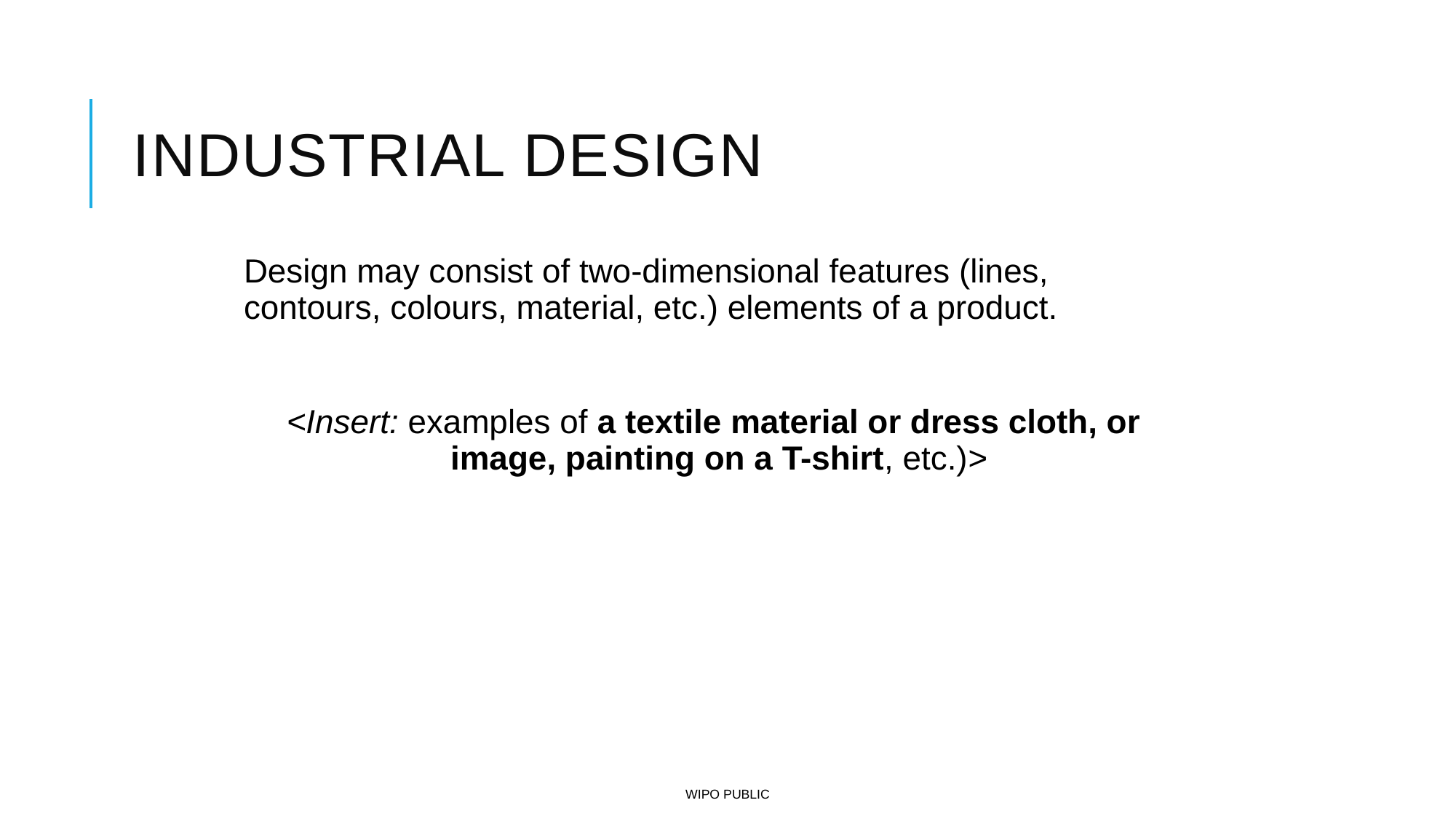

# Industrial design
Design may consist of two-dimensional features (lines, contours, colours, material, etc.) elements of a product.

<Insert: examples of a textile material or dress cloth, or image, painting on a T-shirt, etc.)>